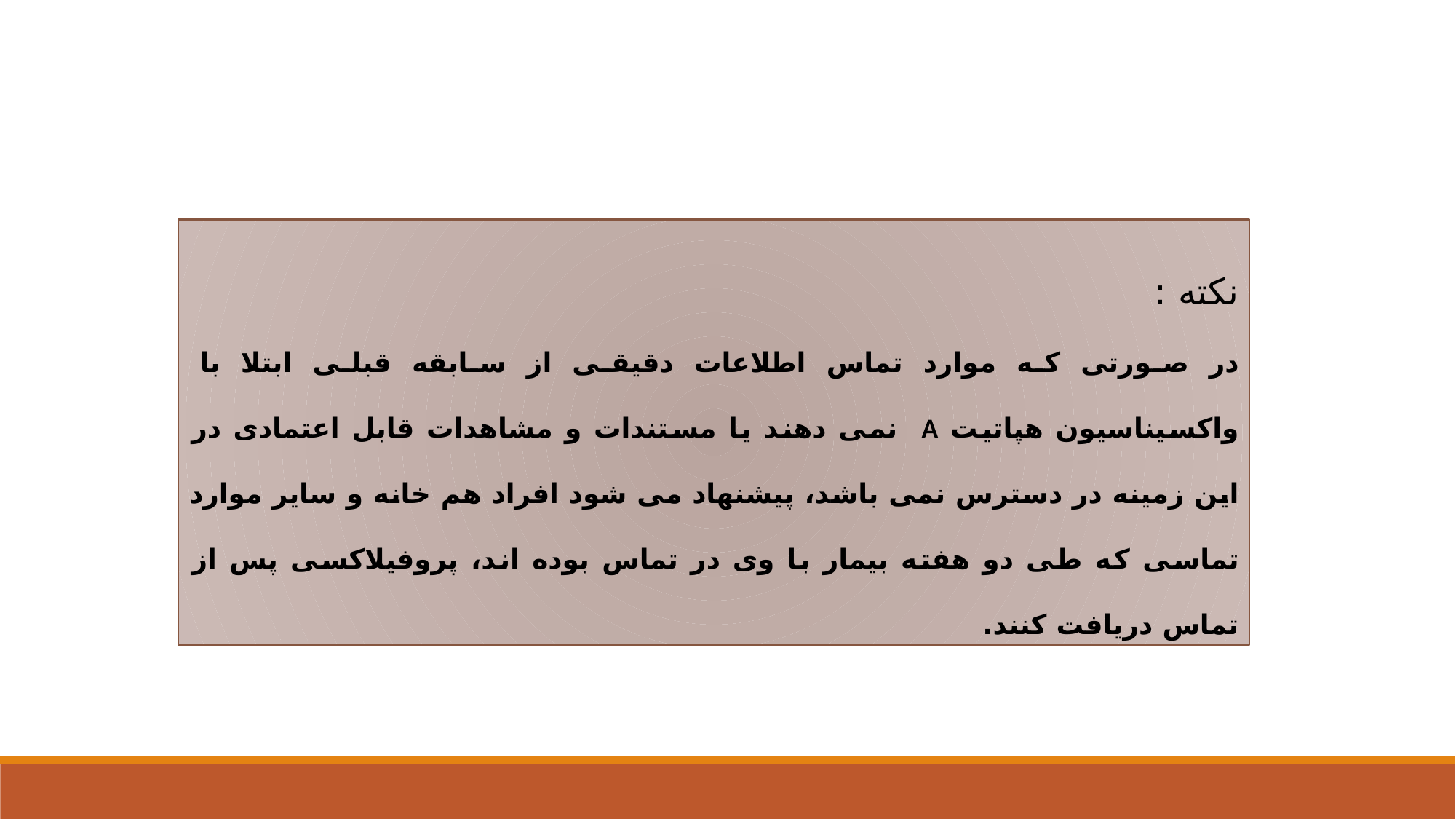

نکته :
در صورتی که موارد تماس اطلاعات دقیقی از سابقه قبلی ابتلا با واکسیناسیون هپاتیت A  نمی دهند یا مستندات و مشاهدات قابل اعتمادی در این زمینه در دسترس نمی باشد، پیشنهاد می شود افراد هم خانه و سایر موارد تماسی که طی دو هفته بیمار با وی در تماس بوده اند، پروفیلاکسی پس از تماس دریافت کنند.